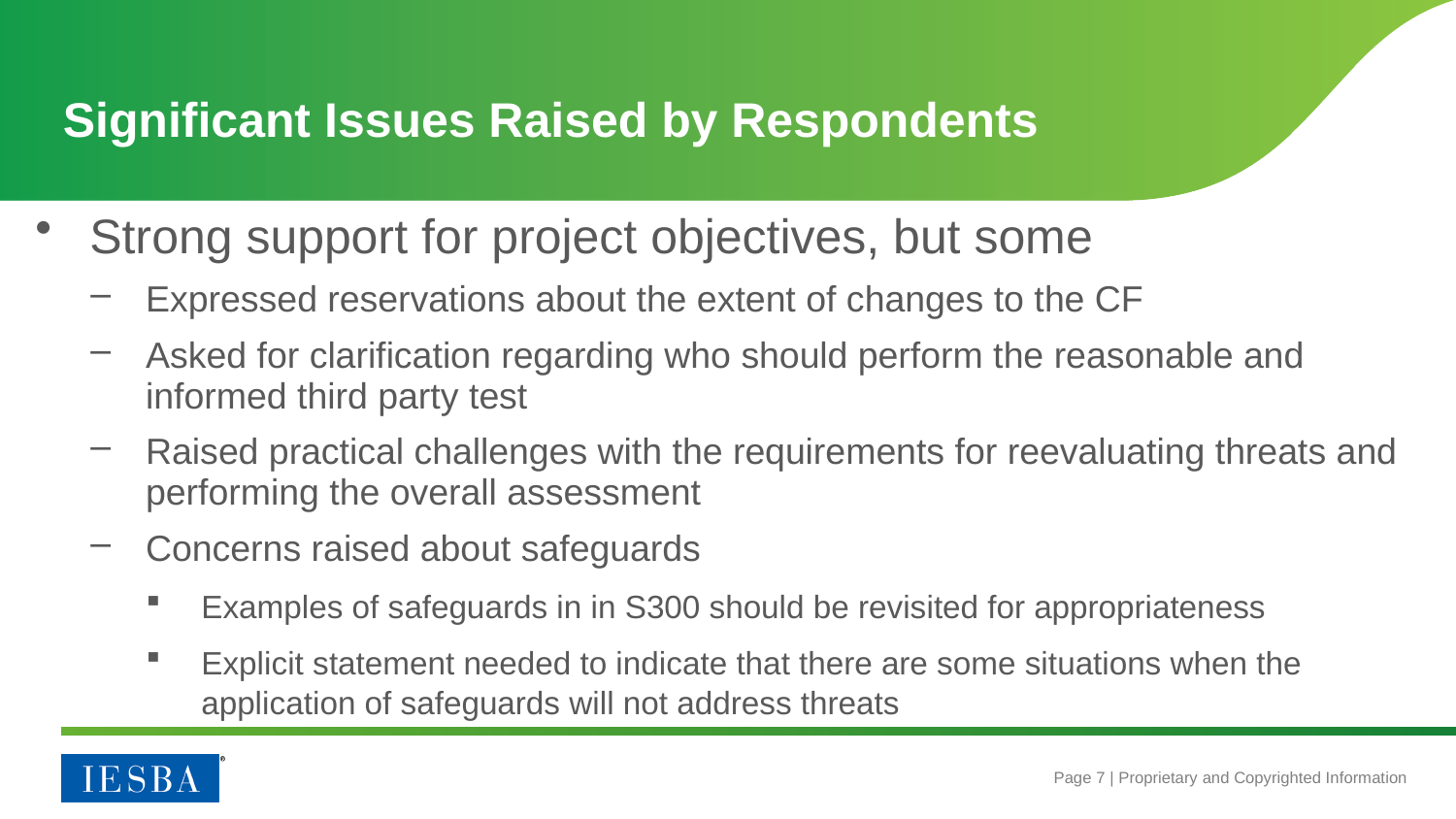

Significant Issues Raised by Respondents
Strong support for project objectives, but some
Expressed reservations about the extent of changes to the CF
Asked for clarification regarding who should perform the reasonable and informed third party test
Raised practical challenges with the requirements for reevaluating threats and performing the overall assessment
Concerns raised about safeguards
Examples of safeguards in in S300 should be revisited for appropriateness
Explicit statement needed to indicate that there are some situations when the application of safeguards will not address threats